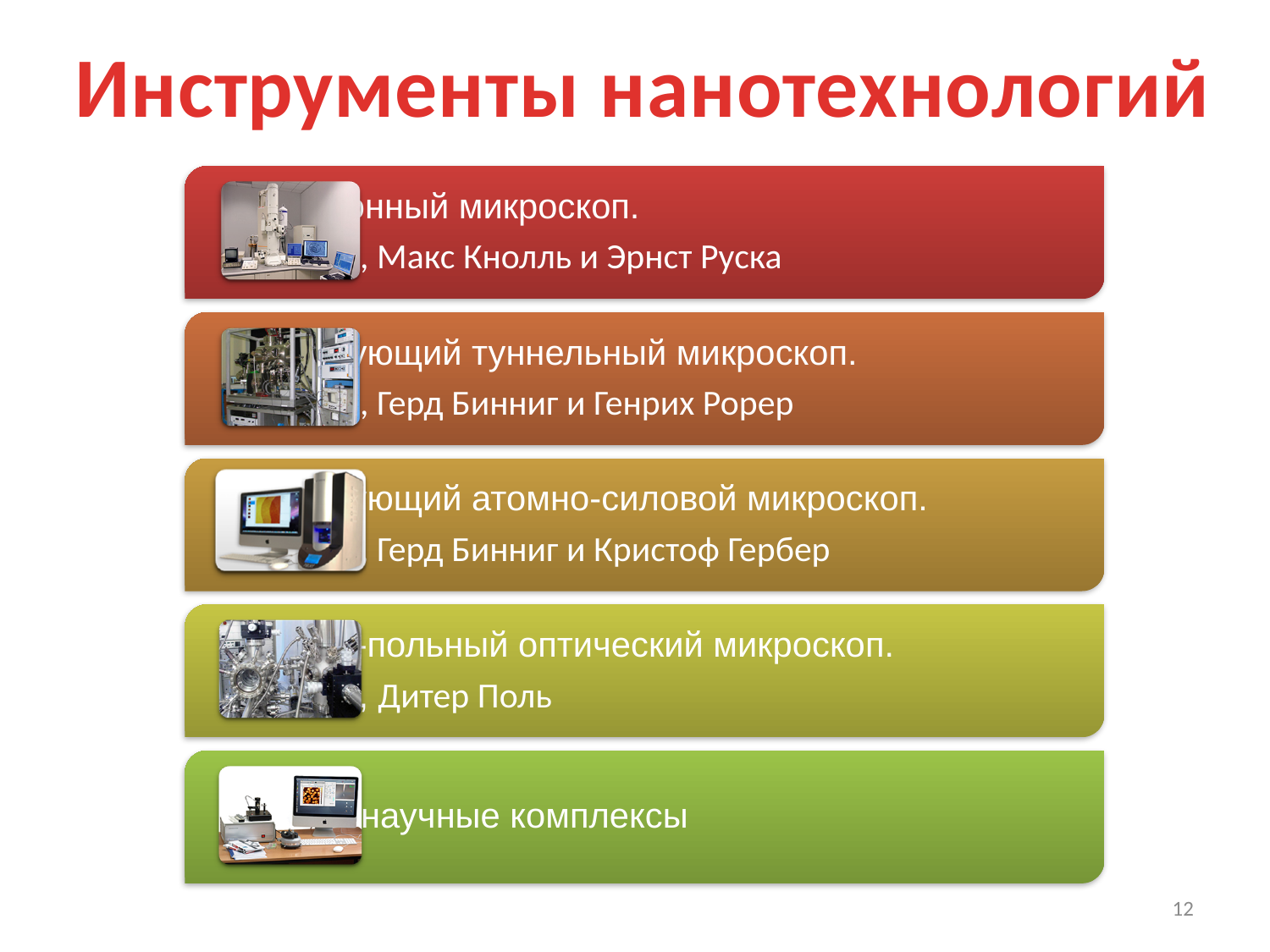

Инструменты нанотехнологий
Электронный микроскоп.
1931 год, Макс Кнолль и Эрнст Руска
Сканирующий туннельный микроскоп.
1981 год, Герд Бинниг и Генрих Рорер
Сканирующий атомно-силовой микроскоп.
1986 год, Герд Бинниг и Кристоф Гербер
Ближне-польный оптический микроскоп.
1982 год, Дитер Поль
Учебно-научные комплексы
12